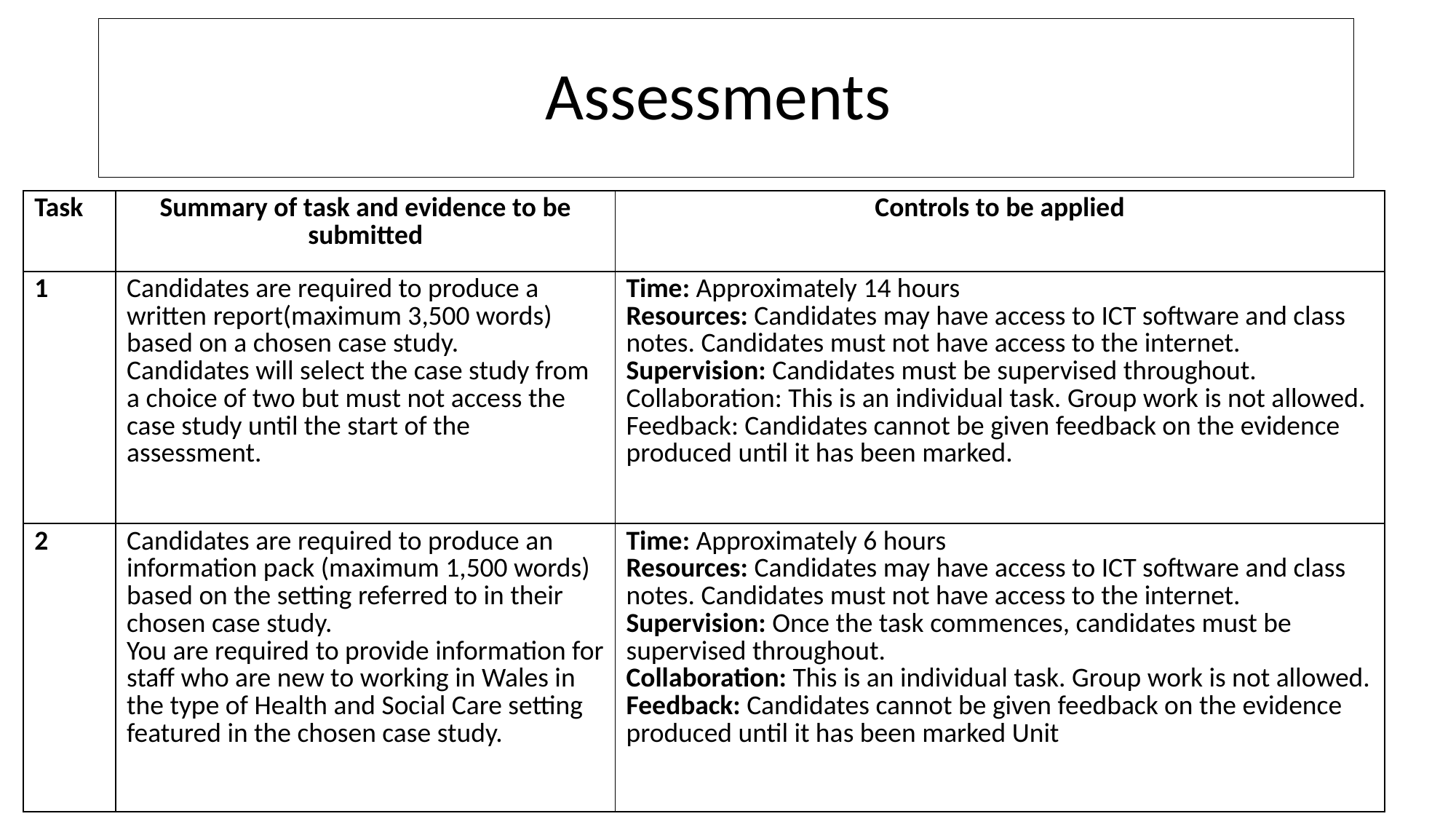

# Assessments
| Task | Summary of task and evidence to be submitted | Controls to be applied |
| --- | --- | --- |
| 1 | Candidates are required to produce a written report(maximum 3,500 words) based on a chosen case study. Candidates will select the case study from a choice of two but must not access the case study until the start of the assessment. | Time: Approximately 14 hours Resources: Candidates may have access to ICT software and class notes. Candidates must not have access to the internet.  Supervision: Candidates must be supervised throughout. Collaboration: This is an individual task. Group work is not allowed. Feedback: Candidates cannot be given feedback on the evidence produced until it has been marked. |
| 2 | Candidates are required to produce an information pack (maximum 1,500 words) based on the setting referred to in their chosen case study. You are required to provide information for staff who are new to working in Wales in the type of Health and Social Care setting featured in the chosen case study. | Time: Approximately 6 hours Resources: Candidates may have access to ICT software and class notes. Candidates must not have access to the internet.  Supervision: Once the task commences, candidates must be supervised throughout. Collaboration: This is an individual task. Group work is not allowed. Feedback: Candidates cannot be given feedback on the evidence produced until it has been marked Unit |